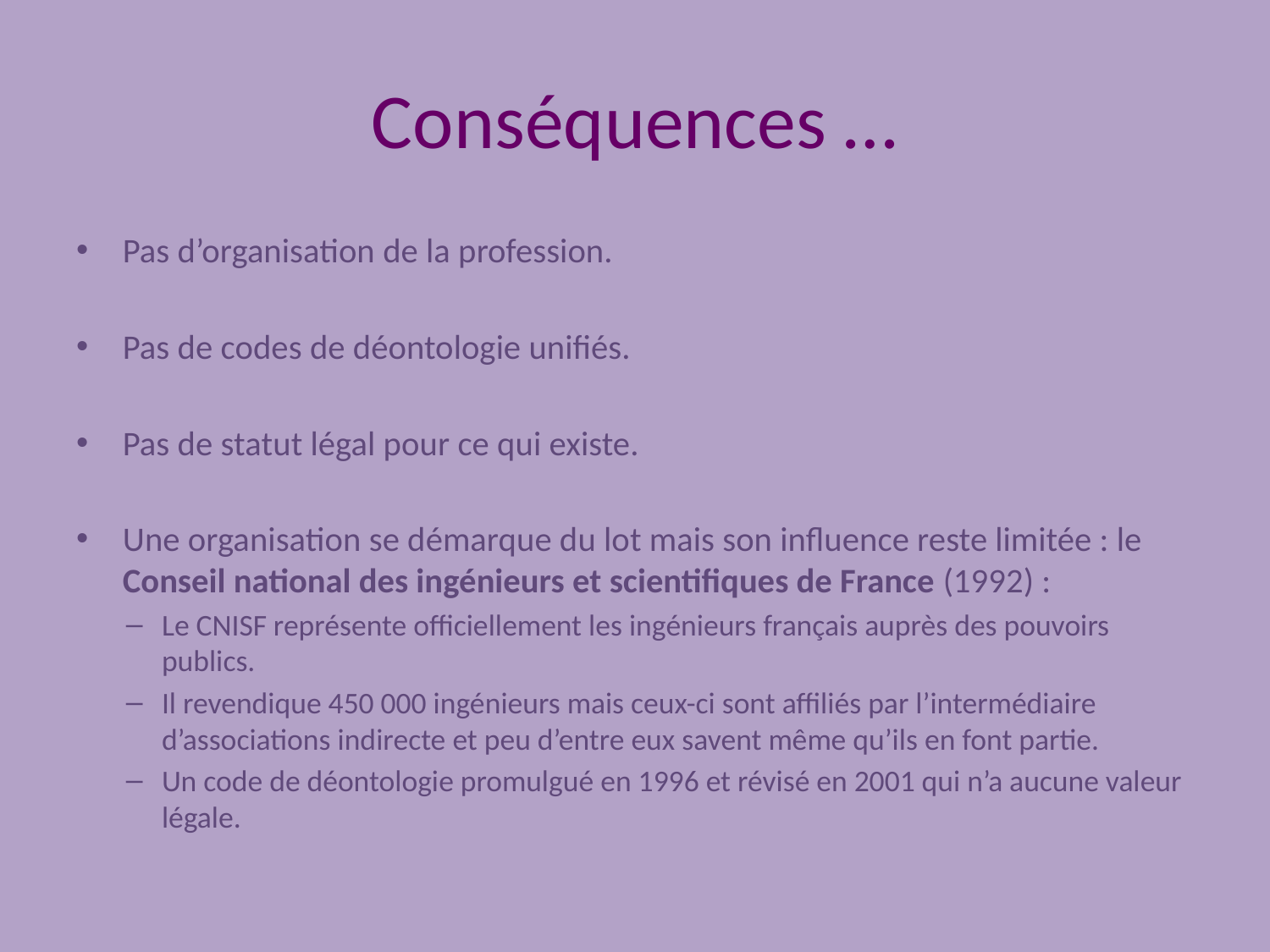

# Conséquences …
Pas d’organisation de la profession.

Pas de codes de déontologie unifiés.

Pas de statut légal pour ce qui existe.

Une organisation se démarque du lot mais son influence reste limitée : le Conseil national des ingénieurs et scientifiques de France (1992) :
Le CNISF représente officiellement les ingénieurs français auprès des pouvoirs publics.
Il revendique 450 000 ingénieurs mais ceux-ci sont affiliés par l’intermédiaire d’associations indirecte et peu d’entre eux savent même qu’ils en font partie.
Un code de déontologie promulgué en 1996 et révisé en 2001 qui n’a aucune valeur légale.